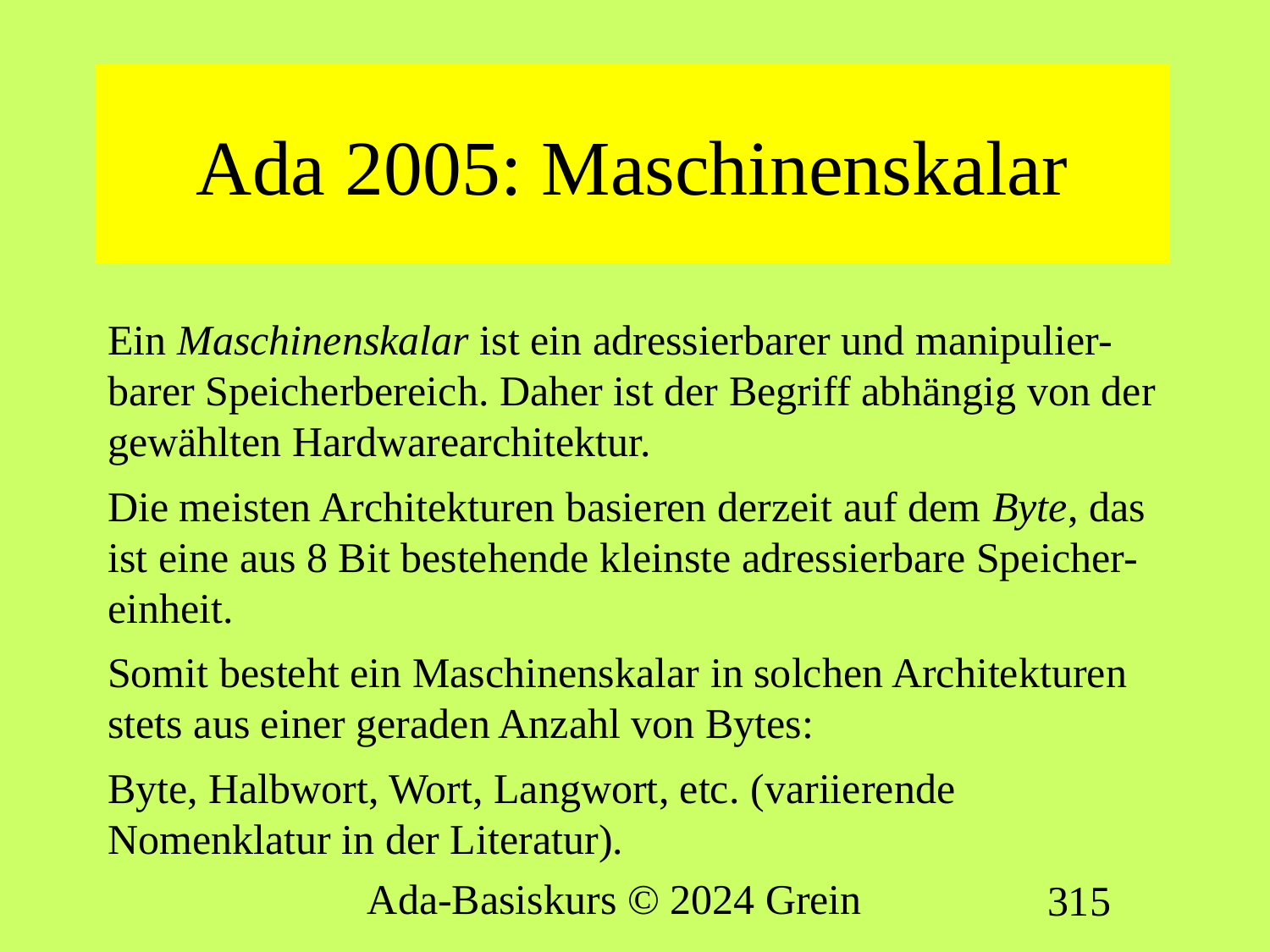

# Ada 2005: Maschinenskalar
Ein Maschinenskalar ist ein adressierbarer und manipulier-barer Speicherbereich. Daher ist der Begriff abhängig von der gewählten Hardwarearchitektur.
Die meisten Architekturen basieren derzeit auf dem Byte, das ist eine aus 8 Bit bestehende kleinste adressierbare Speicher-einheit.
Somit besteht ein Maschinenskalar in solchen Architekturen stets aus einer geraden Anzahl von Bytes:
Byte, Halbwort, Wort, Langwort, etc. (variierende Nomenklatur in der Literatur).
Ada-Basiskurs © 2024 Grein
315